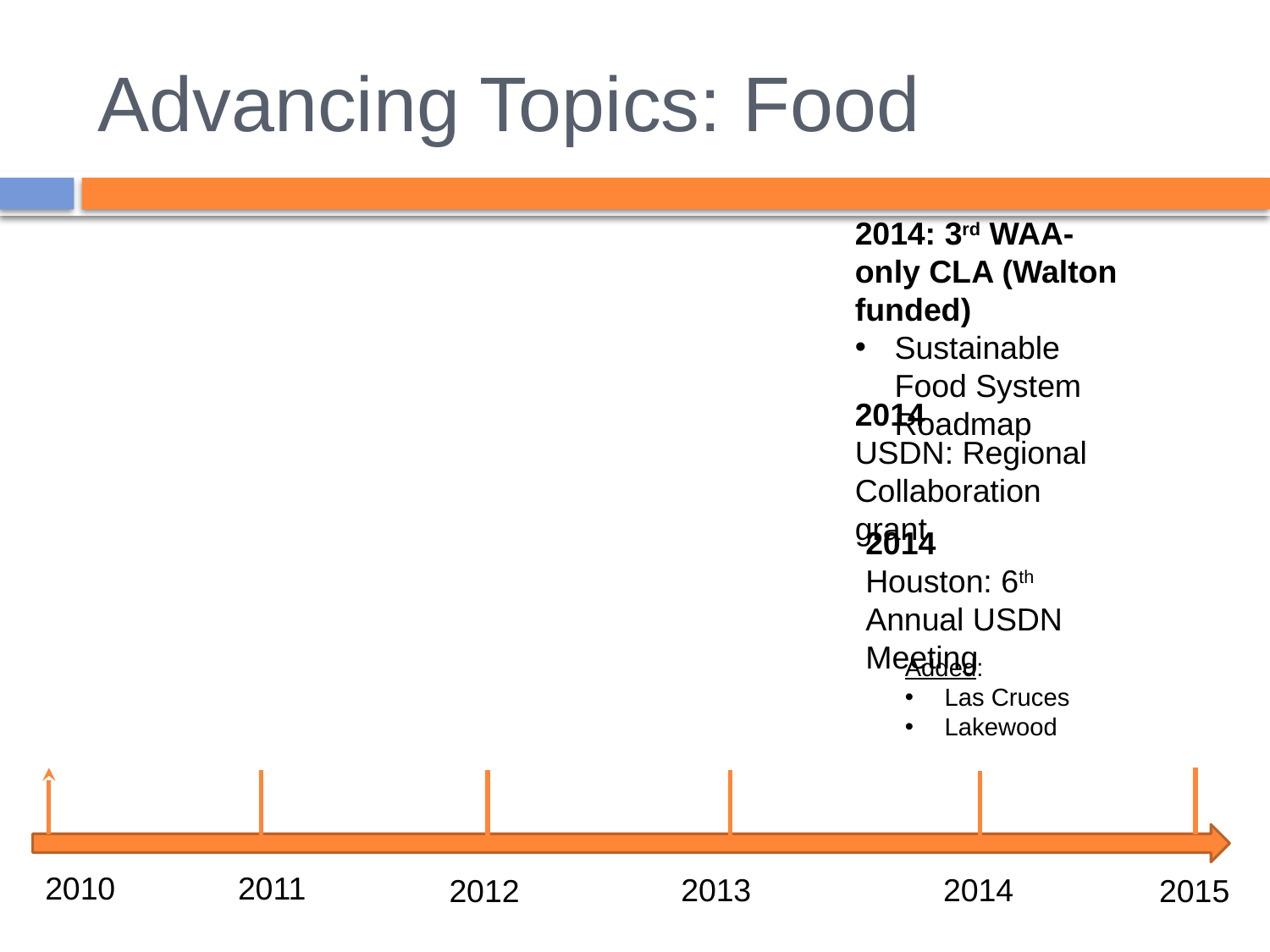

# Advancing Topics: Food
2014: 3rd WAA-only CLA (Walton funded)
Sustainable Food System Roadmap
2014
USDN: Regional Collaboration grant
2014
Houston: 6th Annual USDN Meeting
Added:
Las Cruces
Lakewood

2010
2011
2013
2014
2012
2015